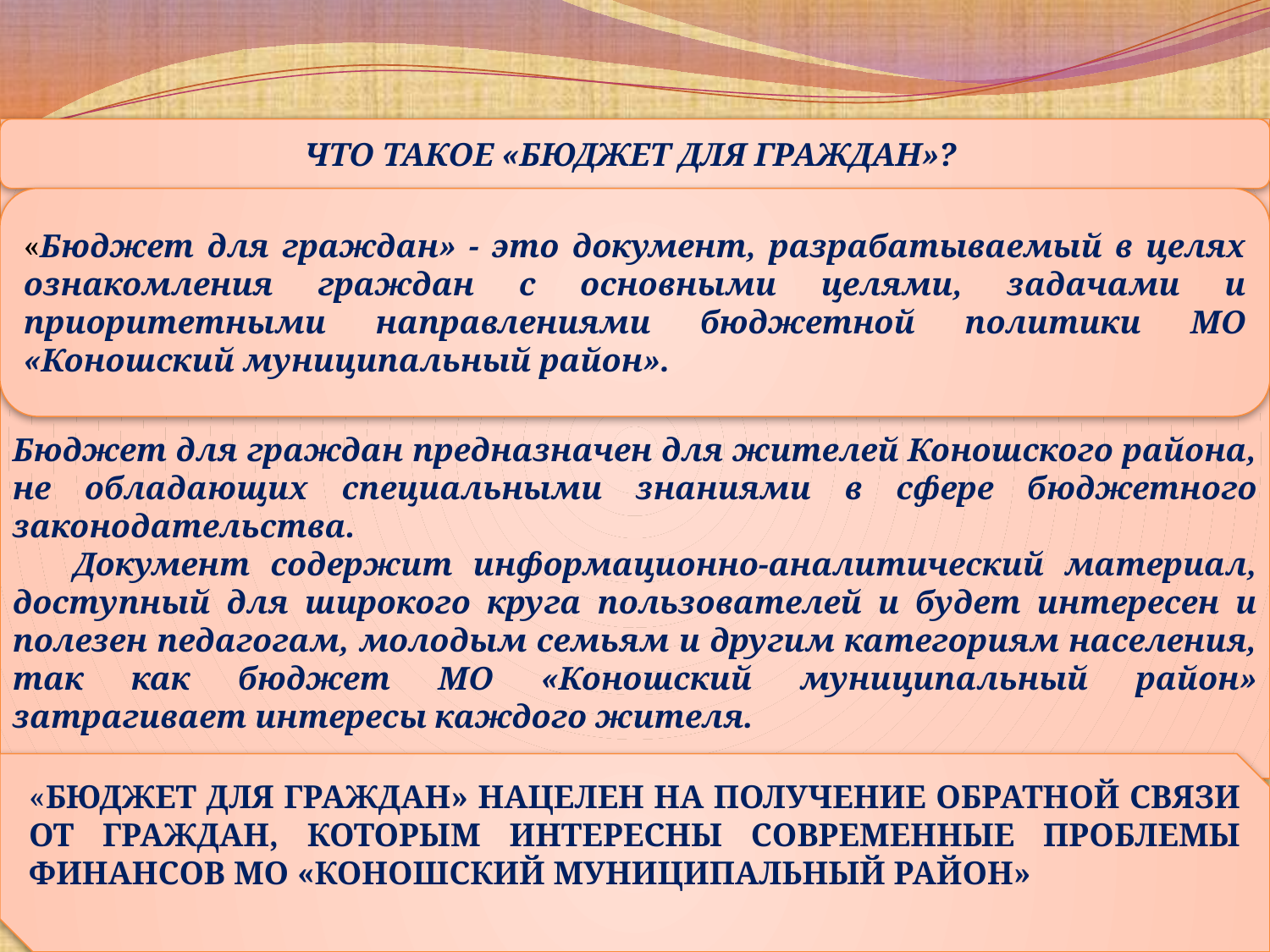

Бюджет для граждан предназначен для жителей Коношского района, не обладающих специальными знаниями в сфере бюджетного законодательства.
   Документ содержит информационно-аналитический материал, доступный для широкого круга пользователей и будет интересен и полезен педагогам, молодым семьям и другим категориям населения, так как бюджет МО «Коношский муниципальный район» затрагивает интересы каждого жителя.

ЧТО ТАКОЕ «БЮДЖЕТ ДЛЯ ГРАЖДАН»?
«Бюджет для граждан» - это документ, разрабатываемый в целях ознакомления граждан с основными целями, задачами и приоритетными направлениями бюджетной политики МО «Коношский муниципальный район».
«БЮДЖЕТ ДЛЯ ГРАЖДАН» НАЦЕЛЕН НА ПОЛУЧЕНИЕ ОБРАТНОЙ СВЯЗИ ОТ ГРАЖДАН, КОТОРЫМ ИНТЕРЕСНЫ СОВРЕМЕННЫЕ ПРОБЛЕМЫ ФИНАНСОВ МО «КОНОШСКИЙ МУНИЦИПАЛЬНЫЙ РАЙОН»